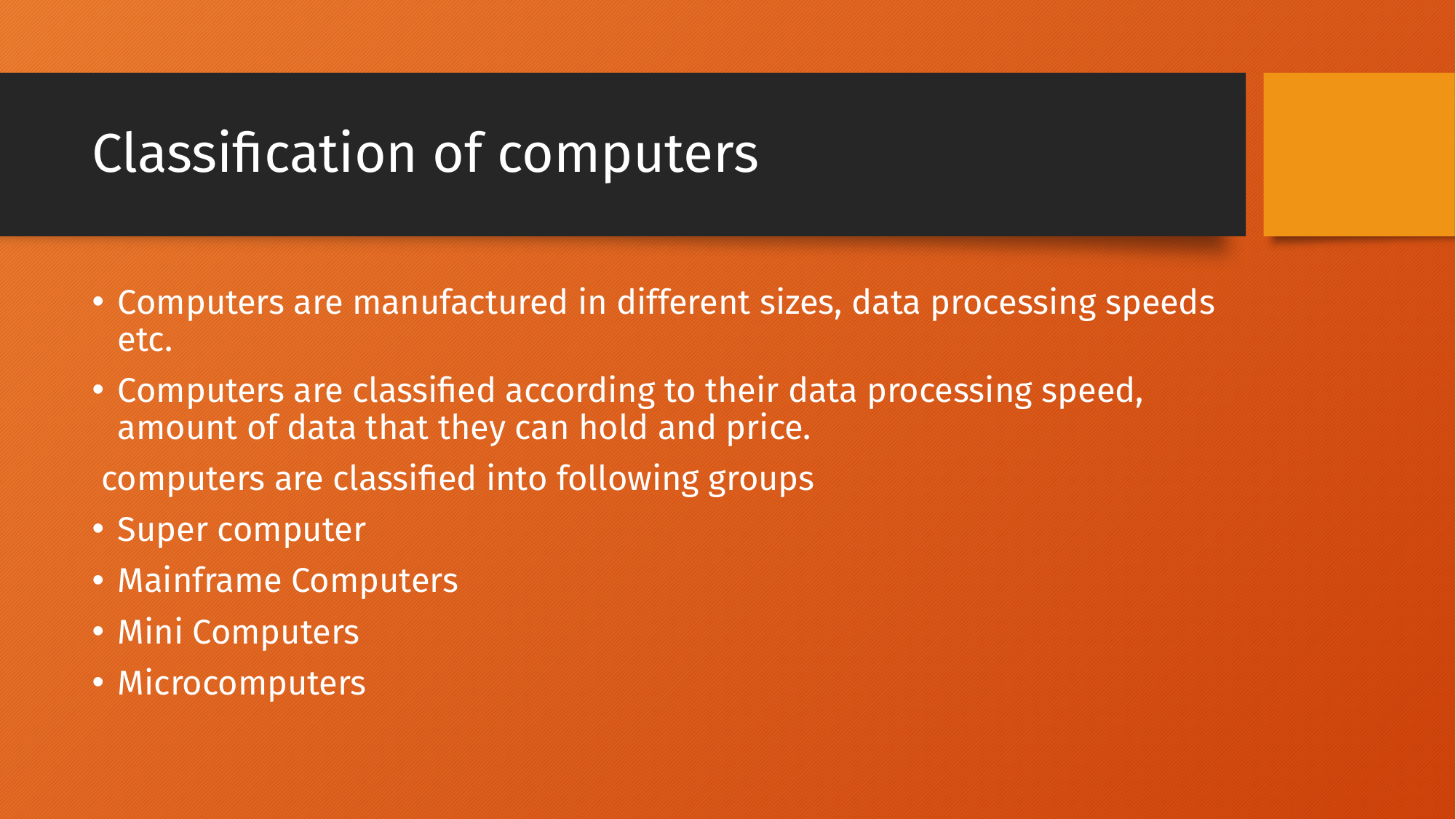

# Classification of computers
Computers are manufactured in different sizes, data processing speeds etc.
Computers are classified according to their data processing speed, amount of data that they can hold and price.
 computers are classified into following groups
Super computer
Mainframe Computers
Mini Computers
Microcomputers